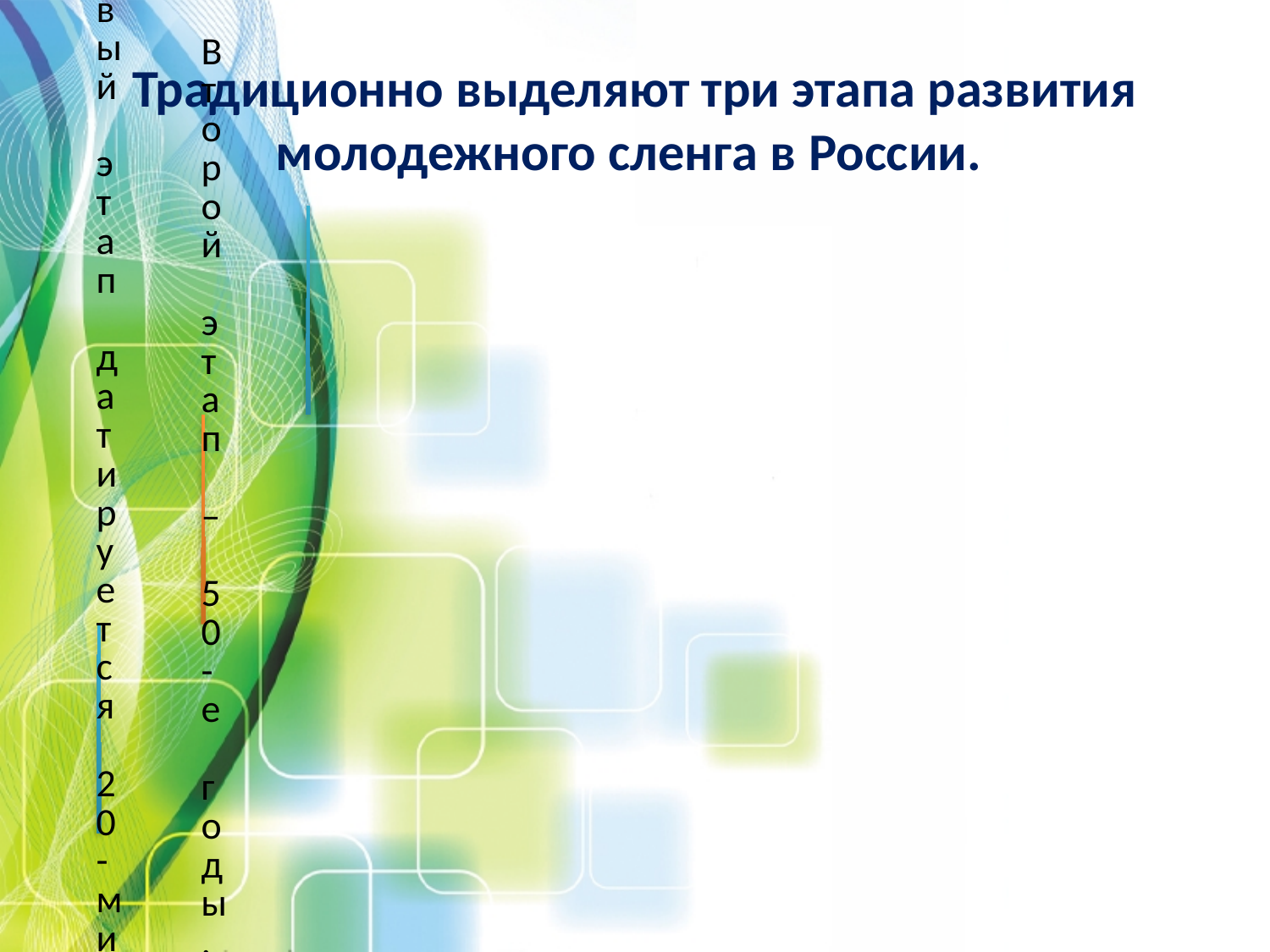

# Традиционно выделяют три этапа развития молодежного сленга в России.